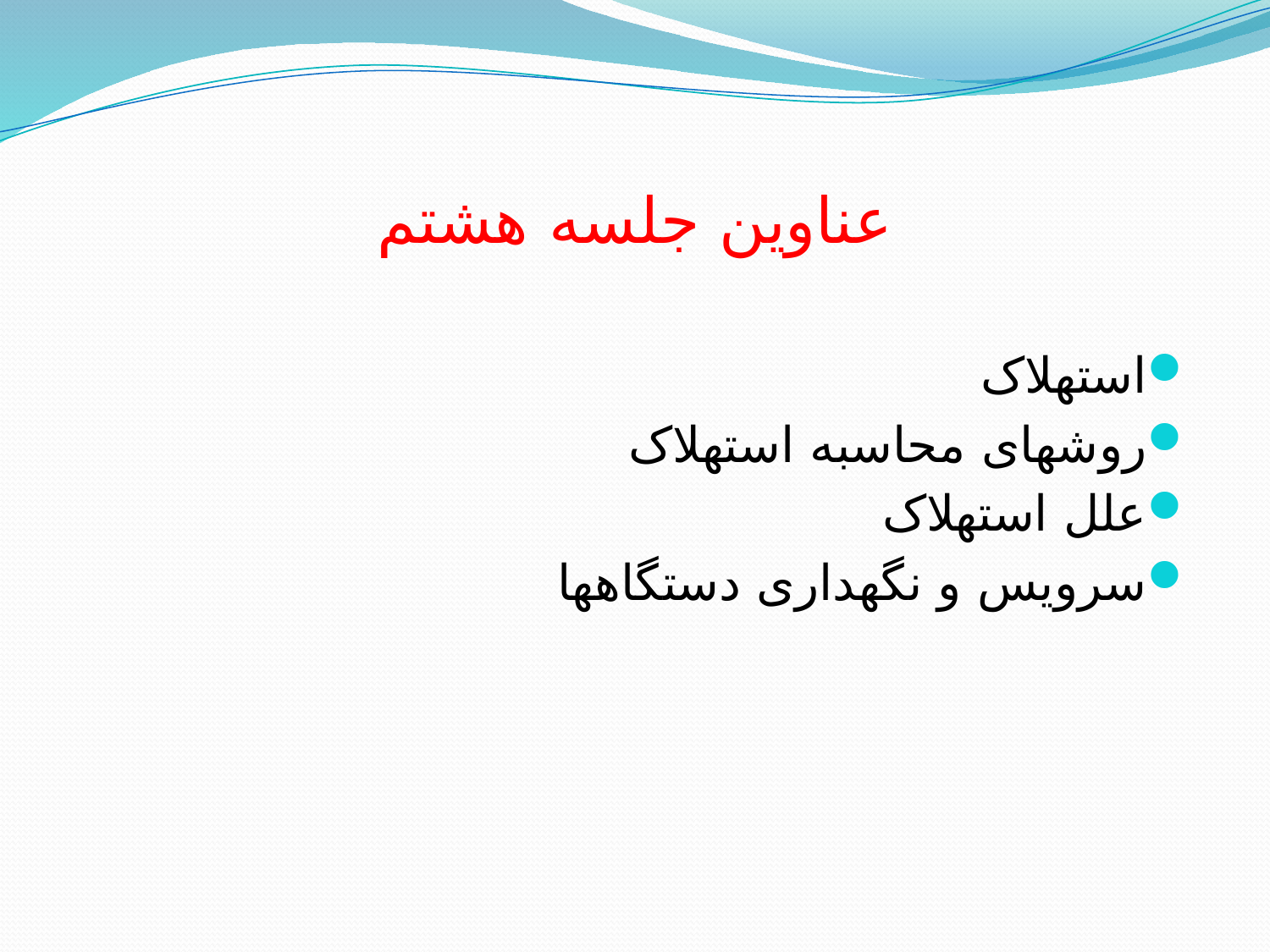

# عناوین جلسه هشتم

استهلاک
روشهای محاسبه استهلاک
علل استهلاک
سرویس و نگهداری دستگاهها